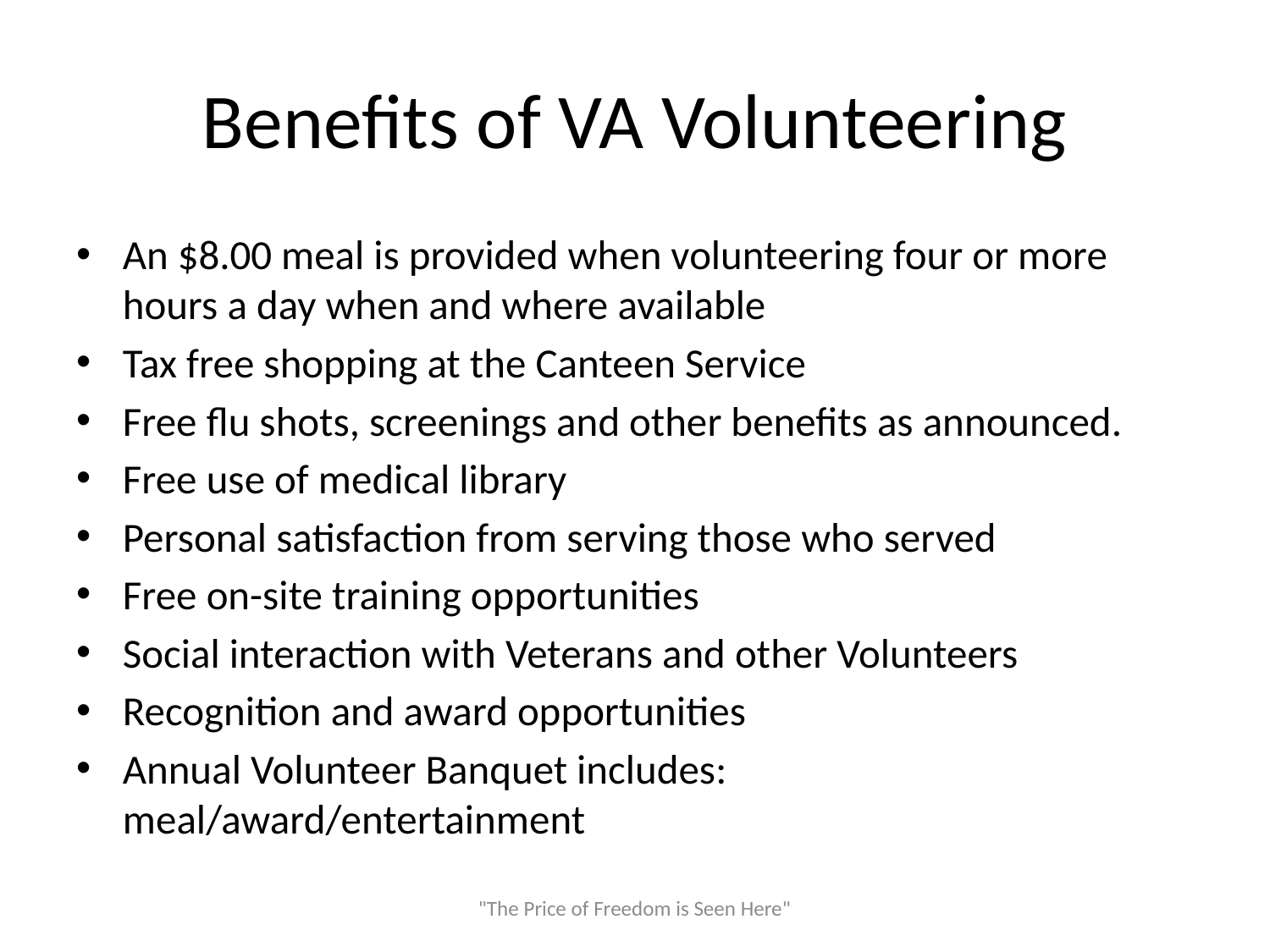

# Benefits of VA Volunteering
An $8.00 meal is provided when volunteering four or more hours a day when and where available
Tax free shopping at the Canteen Service
Free flu shots, screenings and other benefits as announced.
Free use of medical library
Personal satisfaction from serving those who served
Free on-site training opportunities
Social interaction with Veterans and other Volunteers
Recognition and award opportunities
Annual Volunteer Banquet includes: meal/award/entertainment
"The Price of Freedom is Seen Here"